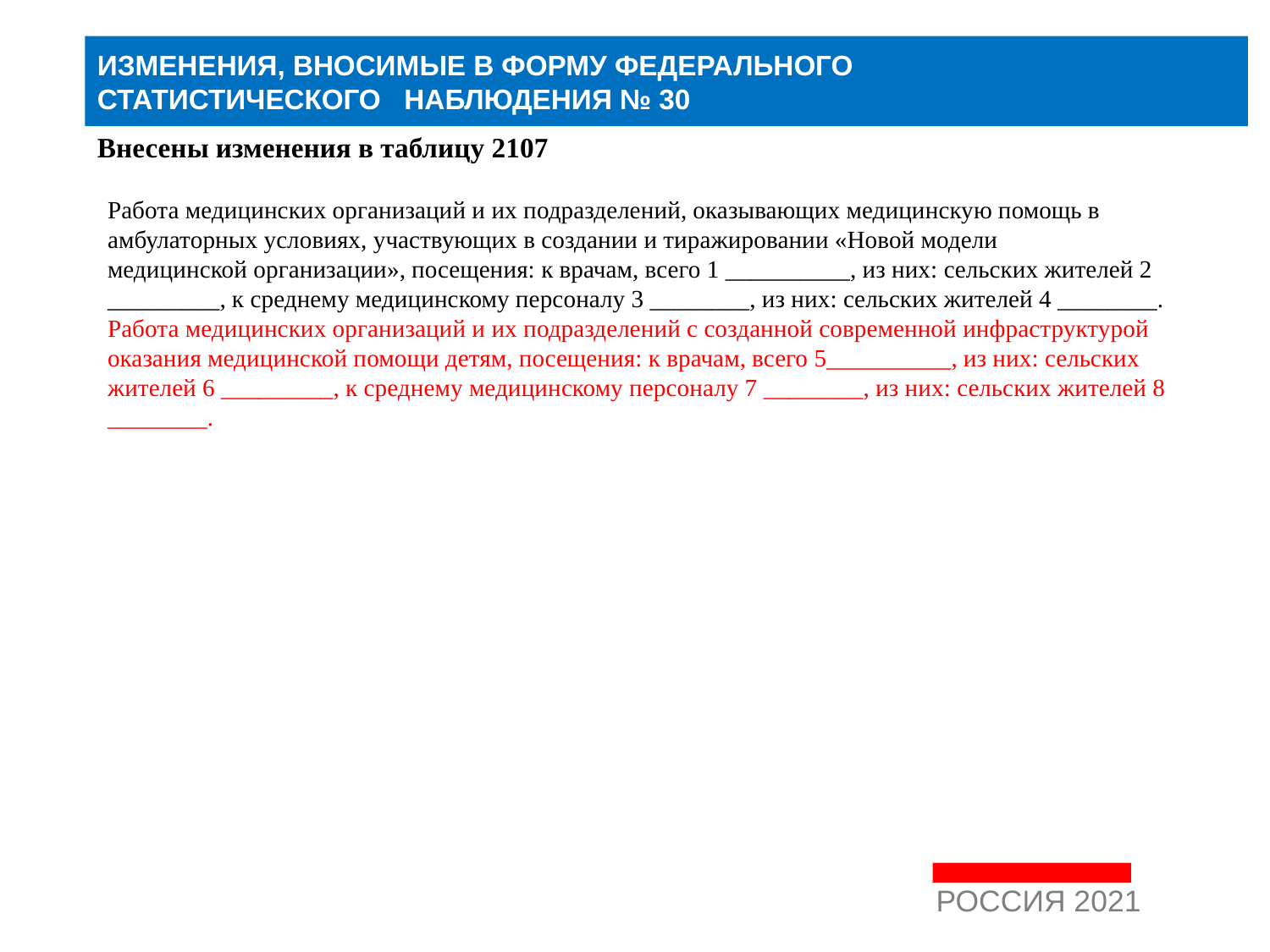

ИЗМЕНЕНИЯ, ВНОСИМЫЕ В ФОРМУ ФЕДЕРАЛЬНОГО
СТАТИСТИЧЕСКОГО   НАБЛЮДЕНИЯ № 30
Внесены изменения в таблицу 2107
Работа медицинских организаций и их подразделений, оказывающих медицинскую помощь в амбулаторных условиях, участвующих в создании и тиражировании «Новой модели
медицинской организации», посещения: к врачам, всего 1 __________, из них: сельских жителей 2 _________, к среднему медицинскому персоналу 3 ________, из них: сельских жителей 4 ________.
Работа медицинских организаций и их подразделений с созданной современной инфраструктурой оказания медицинской помощи детям, посещения: к врачам, всего 5__________, из них: сельских жителей 6 _________, к среднему медицинскому персоналу 7 ________, из них: сельских жителей 8 ________.

РОССИЯ 2021